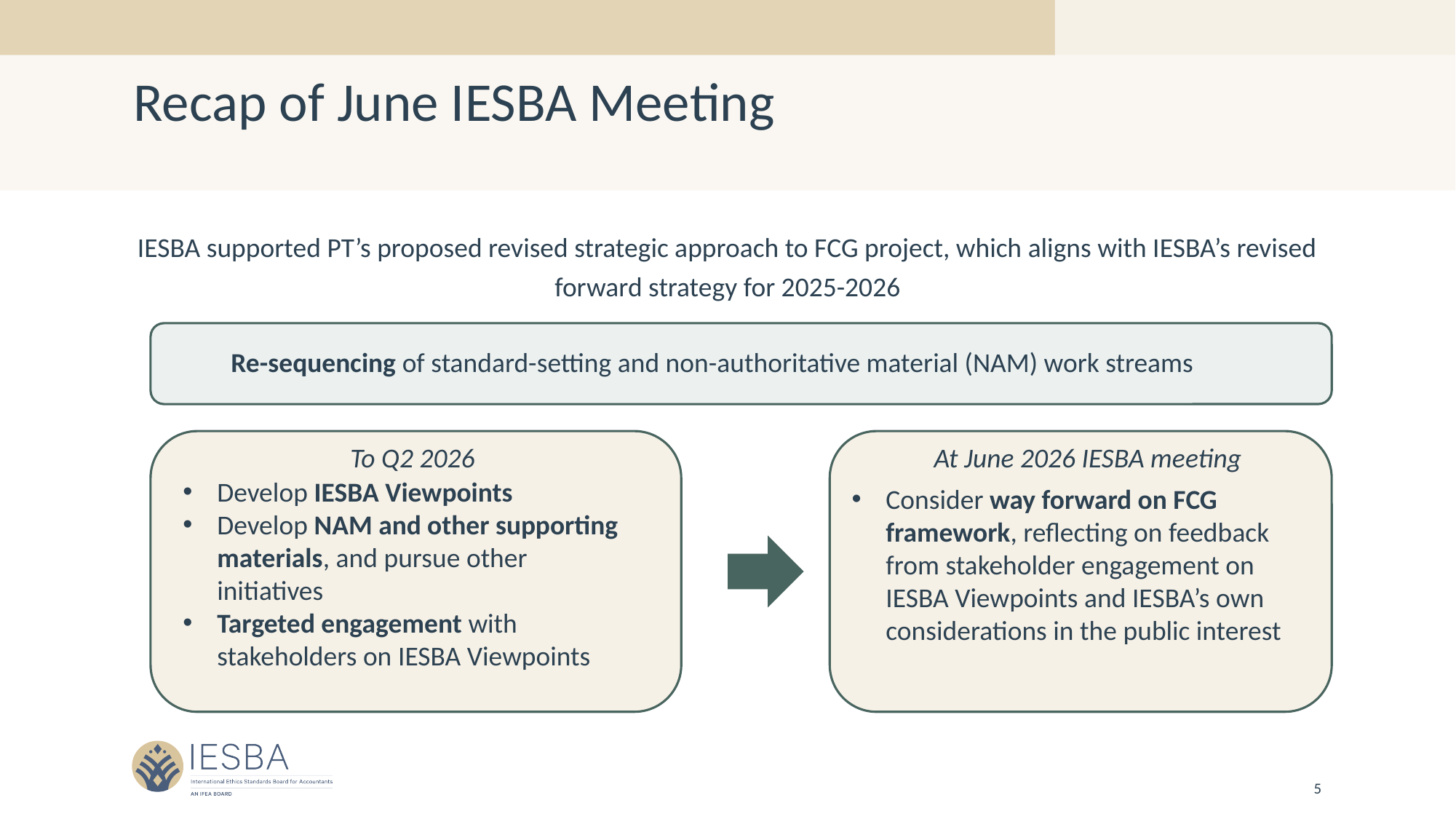

# Recap of June IESBA Meeting
IESBA supported PT’s proposed revised strategic approach to FCG project, which aligns with IESBA’s revised forward strategy for 2025-2026

Re-sequencing of standard-setting and non-authoritative material (NAM) work streams

To Q2 2026
At June 2026 IESBA meeting
Develop IESBA Viewpoints
Develop NAM and other supporting materials, and pursue other initiatives
Targeted engagement with stakeholders on IESBA Viewpoints
Consider way forward on FCG framework, reflecting on feedback from stakeholder engagement on IESBA Viewpoints and IESBA’s own considerations in the public interest

5